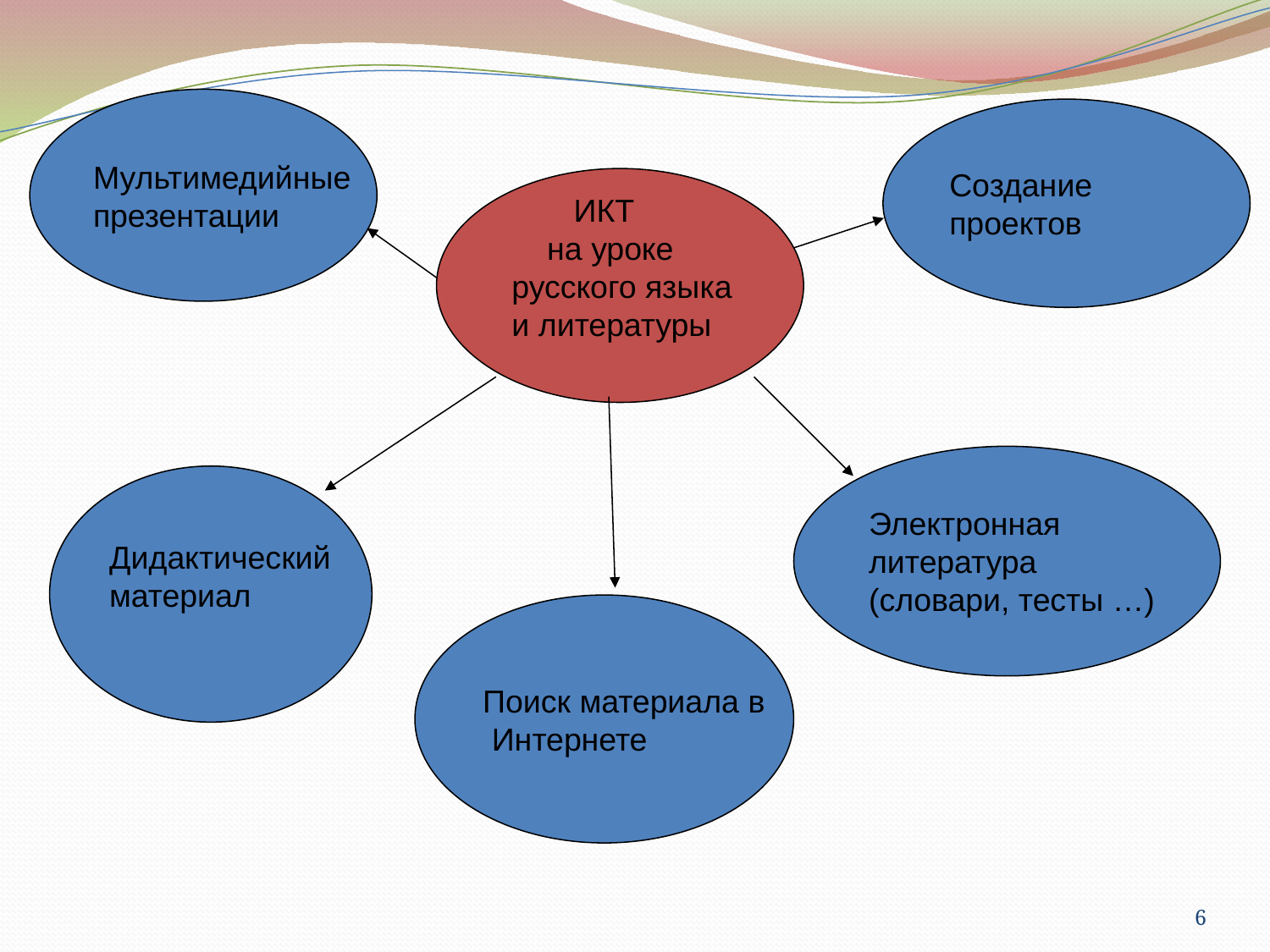

Мультимедийные
презентации
Создание
проектов
        ИКТ
     на уроке
 русского языка
 и литературы

Электронная
литература
(словари, тесты …)
Дидактический
материал

Поиск материала в
 Интернете
6